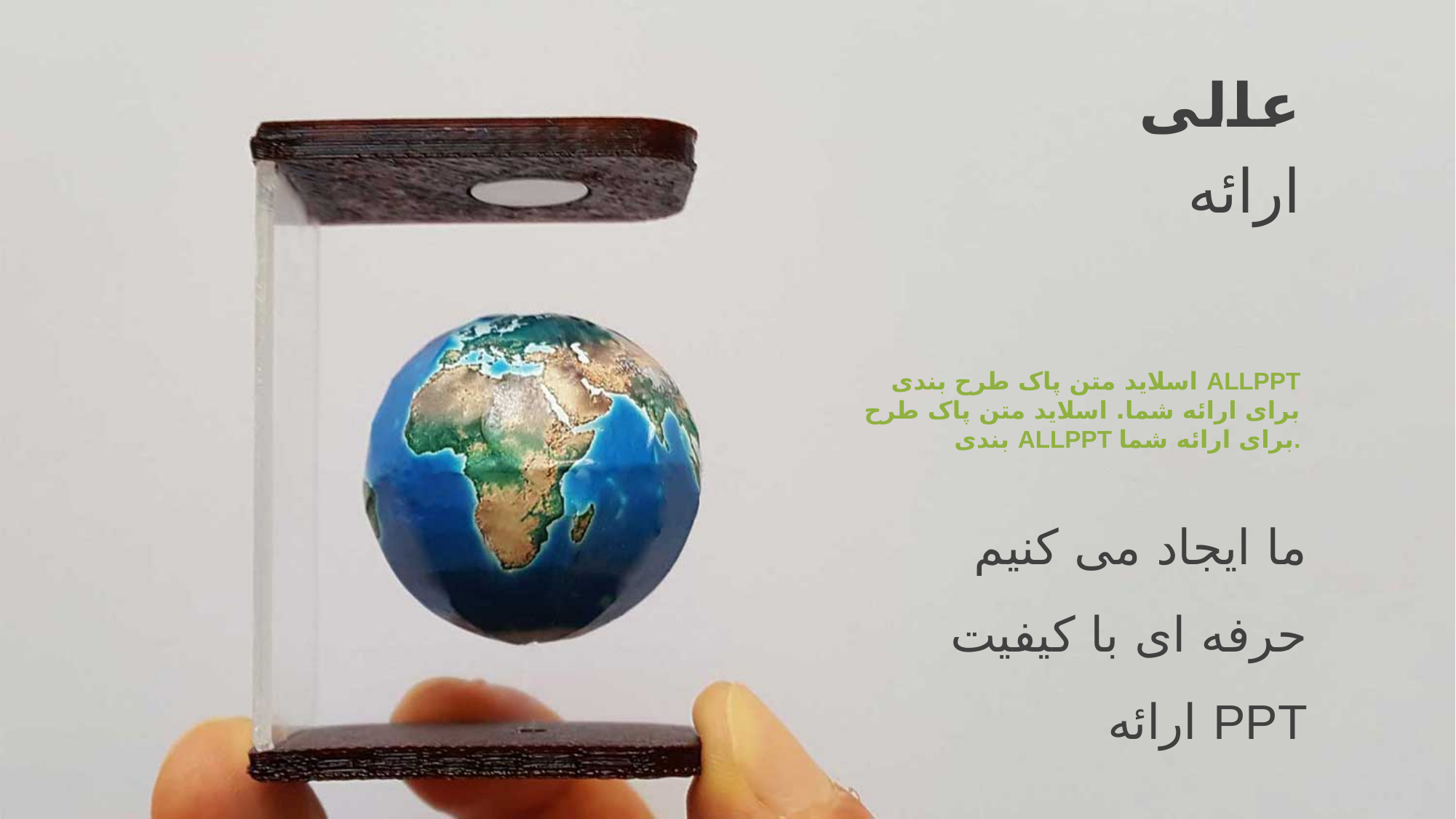

عالی
ارائه
اسلاید متن پاک طرح بندی ALLPPT برای ارائه شما. اسلاید متن پاک طرح بندی ALLPPT برای ارائه شما.
ما ایجاد می کنیم
حرفه ای با کیفیت
ارائه PPT